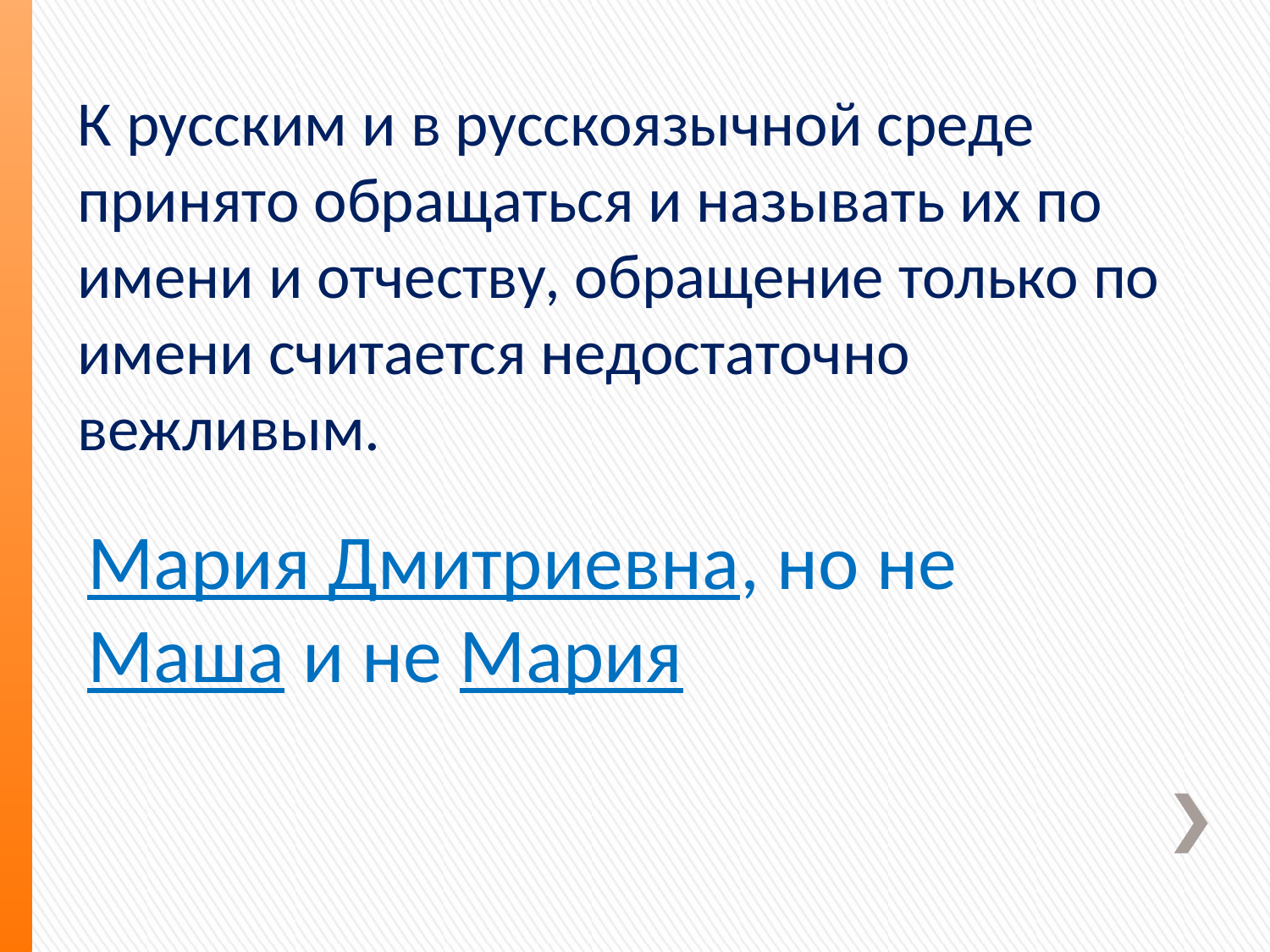

К русским и в русскоязычной среде принято обращаться и называть их по имени и отчеству, обращение только по имени считается недостаточно вежливым.
Мария Дмитриевна, но не
Маша и не Мария